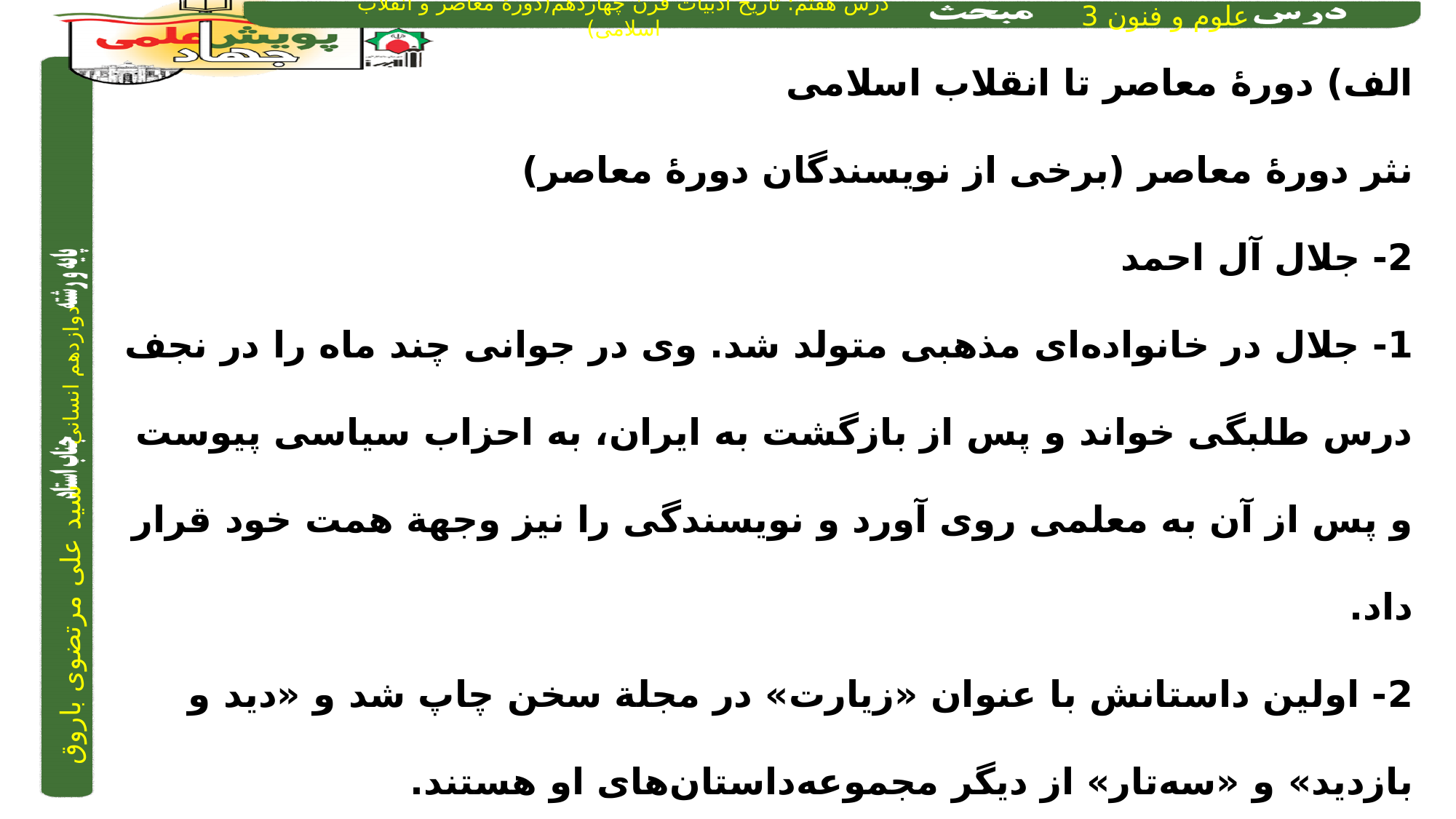

الف) دورۀ معاصر تا انقلاب اسلامی
نثر دورۀ معاصر (برخی از نویسندگان دورۀ معاصر)
	2- جلال آل احمد
1- جلال در خانواده‌ای مذهبی متولد شد. وی در جوانی چند ماه را در نجف درس طلبگی خواند و پس از بازگشت به ایران، به احزاب سیاسی پیوست و پس از آن به معلمی روی آورد و نویسندگی را نیز وجهة همت خود قرار داد.
2- اولین داستانش با عنوان «زیارت» در مجلة سخن چاپ شد و «دید و بازدید» و «سه‌تار» از دیگر مجموعه‌داستان‌های او هستند.